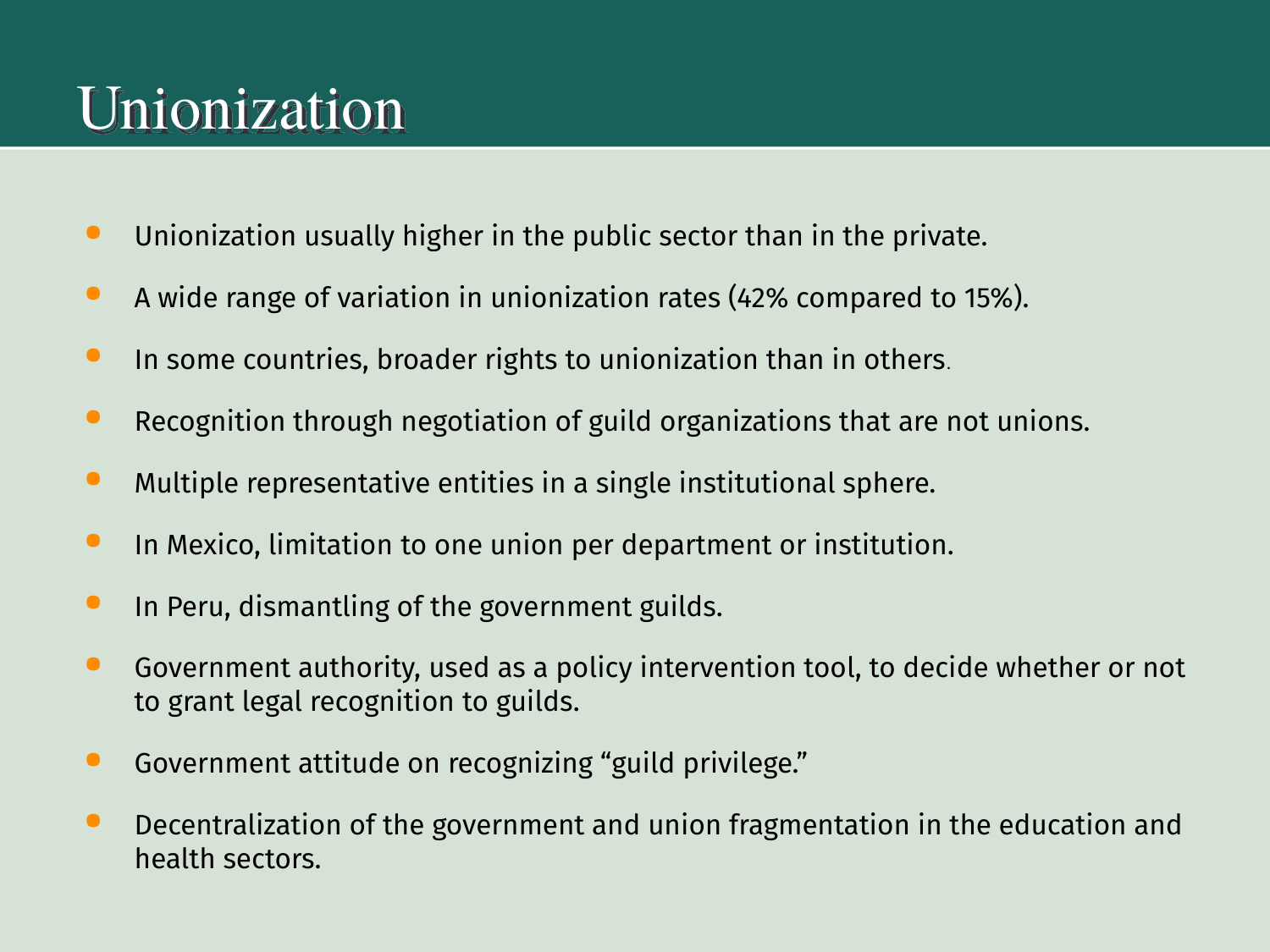

# Unionization
Unionization usually higher in the public sector than in the private.

A wide range of variation in unionization rates (42% compared to 15%).

In some countries, broader rights to unionization than in others.

Recognition through negotiation of guild organizations that are not unions.

Multiple representative entities in a single institutional sphere.

In Mexico, limitation to one union per department or institution.

In Peru, dismantling of the government guilds.

Government authority, used as a policy intervention tool, to decide whether or not to grant legal recognition to guilds.

Government attitude on recognizing “guild privilege.”

Decentralization of the government and union fragmentation in the education and health sectors.